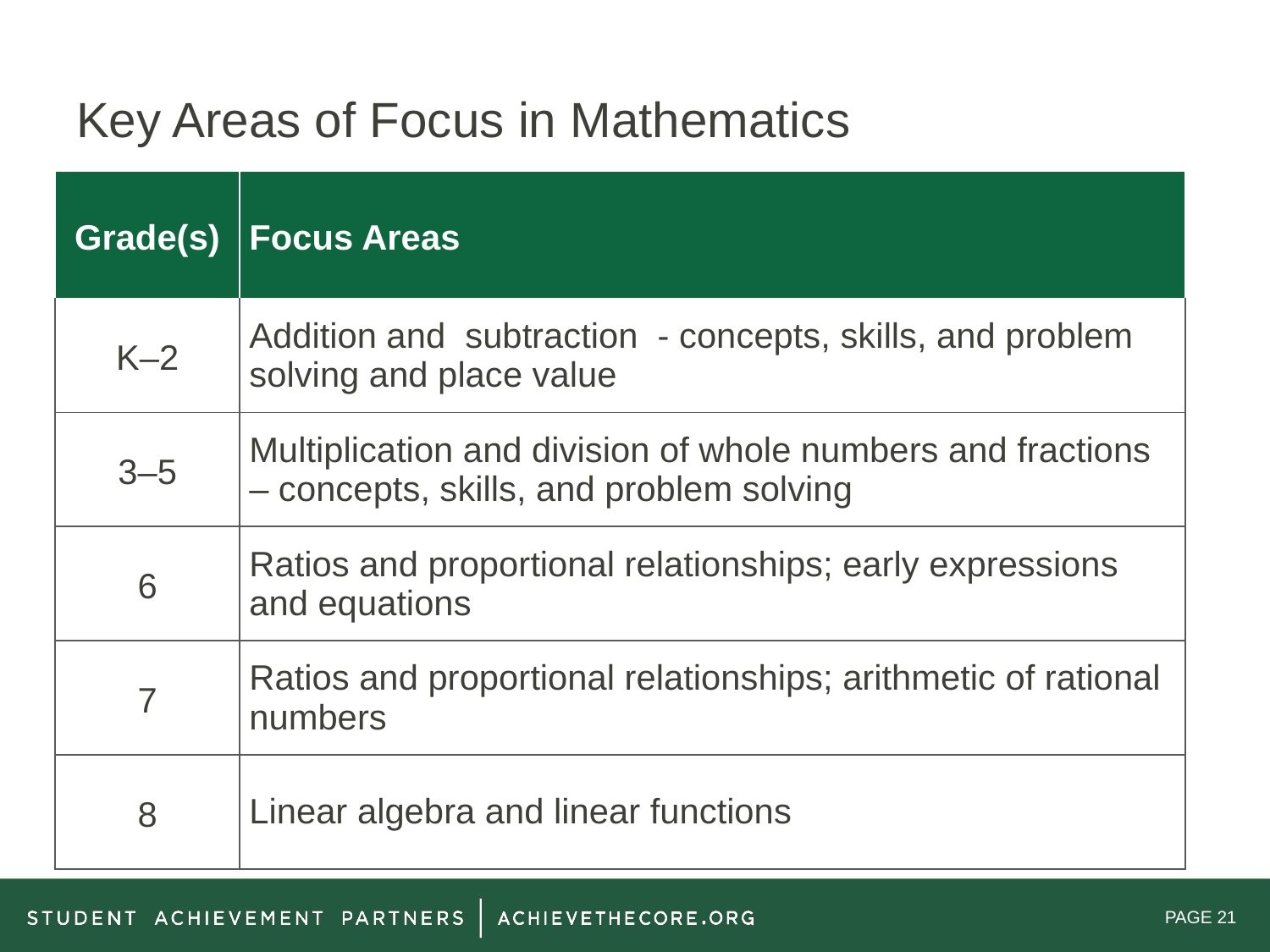

# Key Areas of Focus in Mathematics
| Grade(s) | Focus Areas |
| --- | --- |
| K–2 | Addition and subtraction - concepts, skills, and problem solving and place value |
| 3–5 | Multiplication and division of whole numbers and fractions – concepts, skills, and problem solving |
| 6 | Ratios and proportional relationships; early expressions and equations |
| 7 | Ratios and proportional relationships; arithmetic of rational numbers |
| 8 | Linear algebra and linear functions |